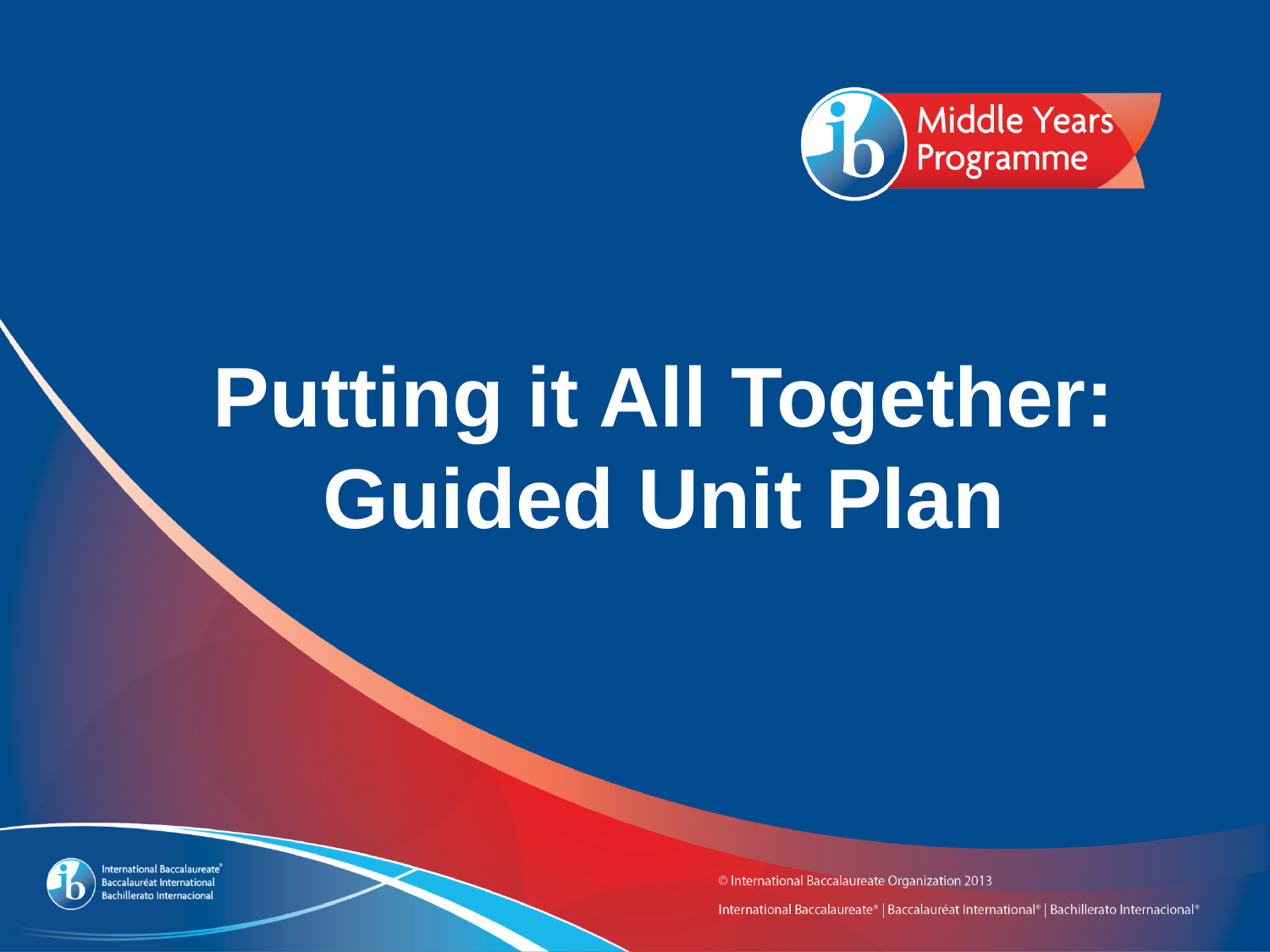

Putting it All Together: Guided Unit Plan